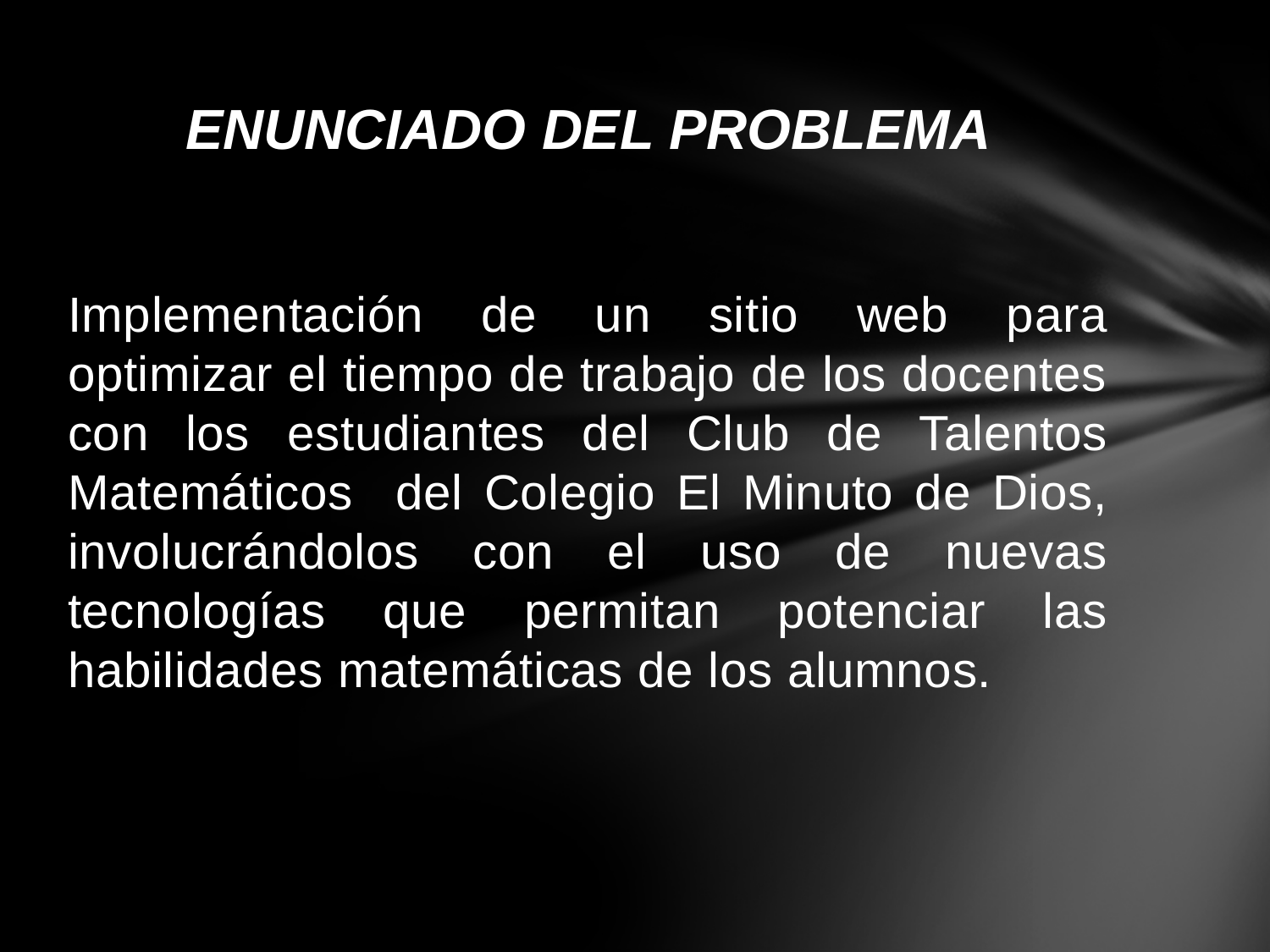

# ENUNCIADO DEL PROBLEMA
Implementación de un sitio web para optimizar el tiempo de trabajo de los docentes con los estudiantes del Club de Talentos Matemáticos  del Colegio El Minuto de Dios, involucrándolos con el uso de nuevas tecnologías que permitan potenciar las habilidades matemáticas de los alumnos.